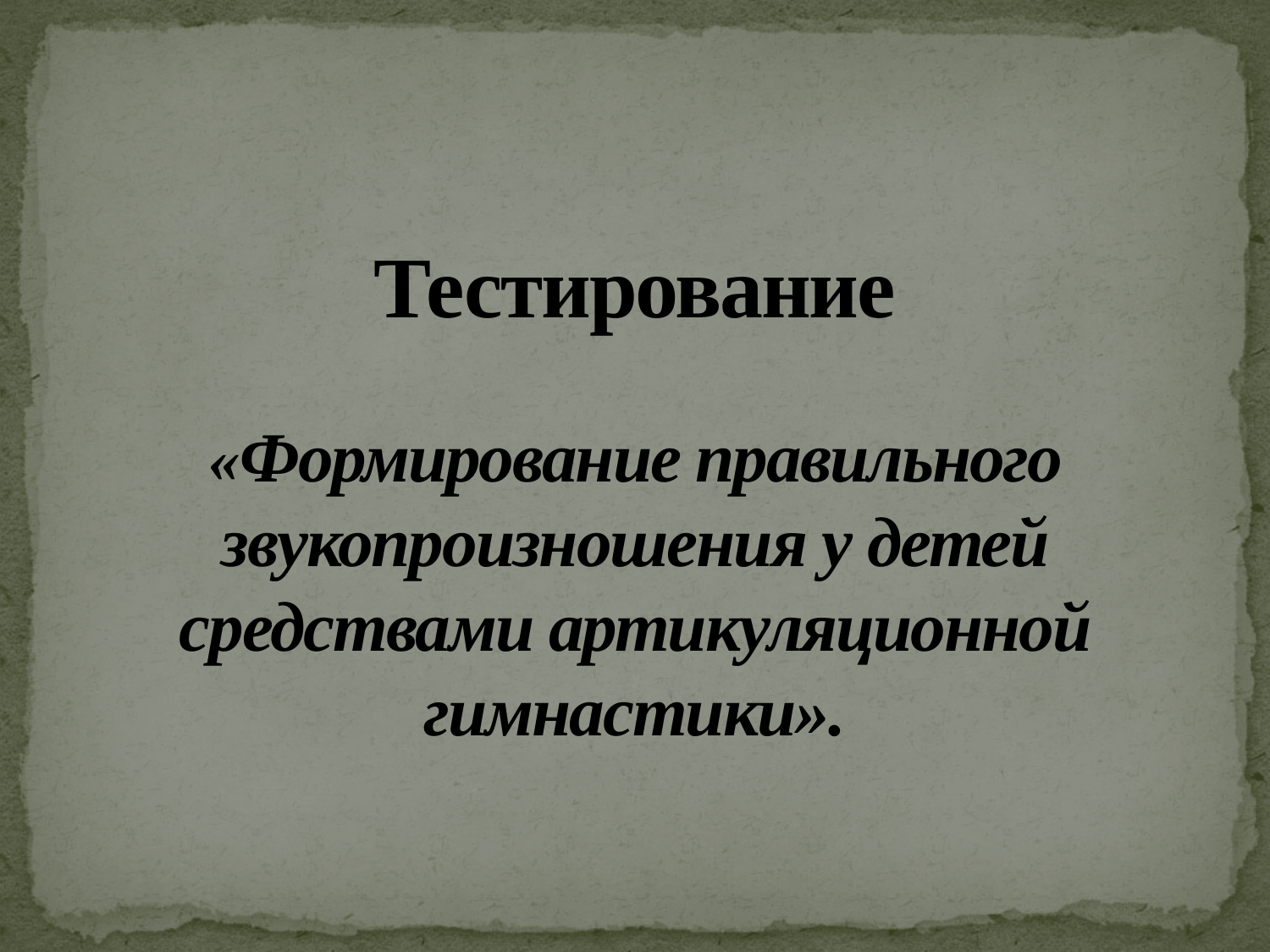

# Тестирование «Формирование правильного звукопроизношения у детей средствами артикуляционной гимнастики».